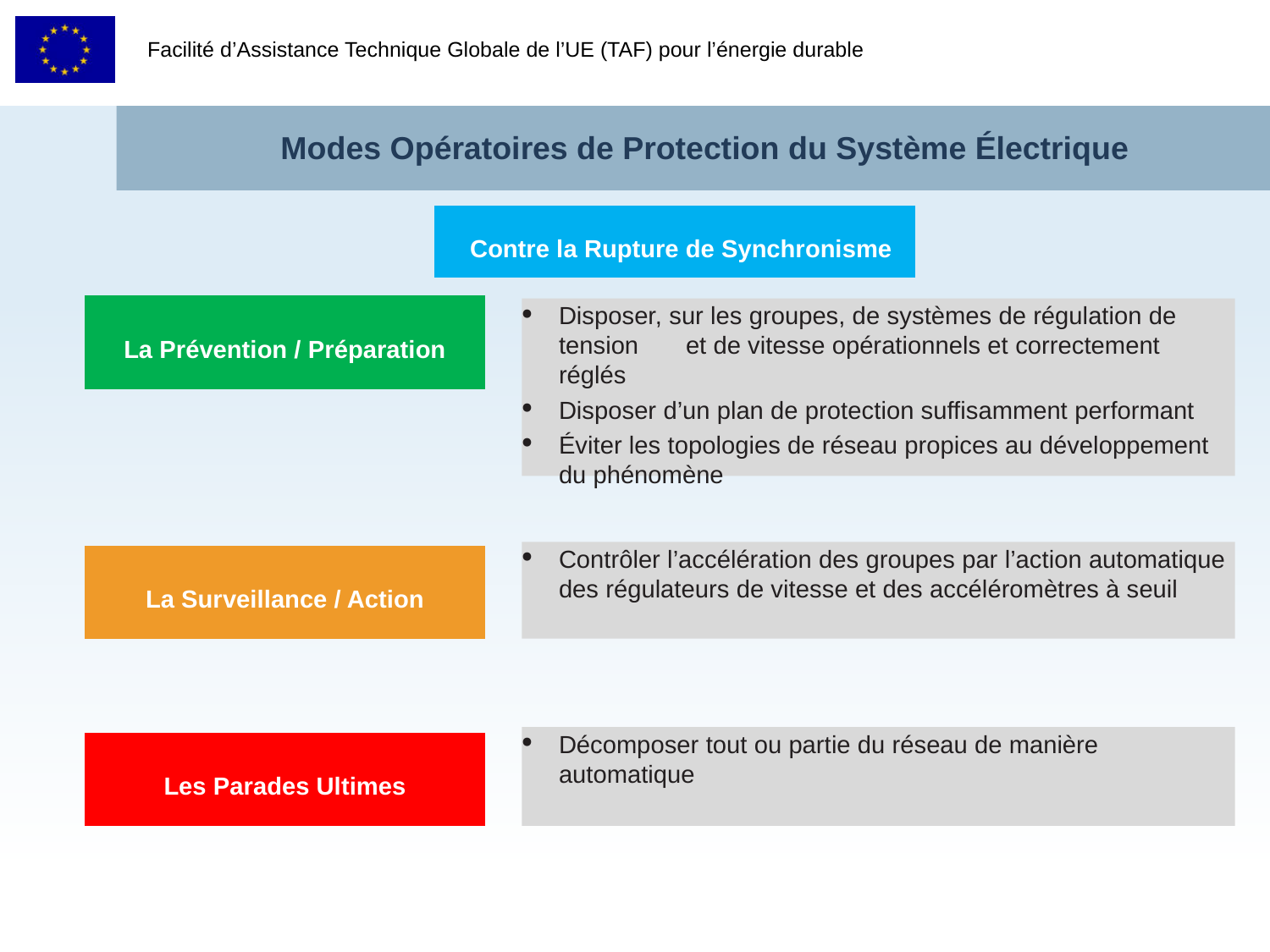

Modes Opératoires de Protection du Système Électrique
Contre la Rupture de Synchronisme
La Prévention / Préparation
Disposer, sur les groupes, de systèmes de régulation de tension 	et de vitesse opérationnels et correctement réglés
Disposer d’un plan de protection suffisamment performant
Éviter les topologies de réseau propices au développement du phénomène
Contrôler l’accélération des groupes par l’action automatique des régulateurs de vitesse et des accéléromètres à seuil
La Surveillance / Action
Décomposer tout ou partie du réseau de manière automatique
Les Parades Ultimes